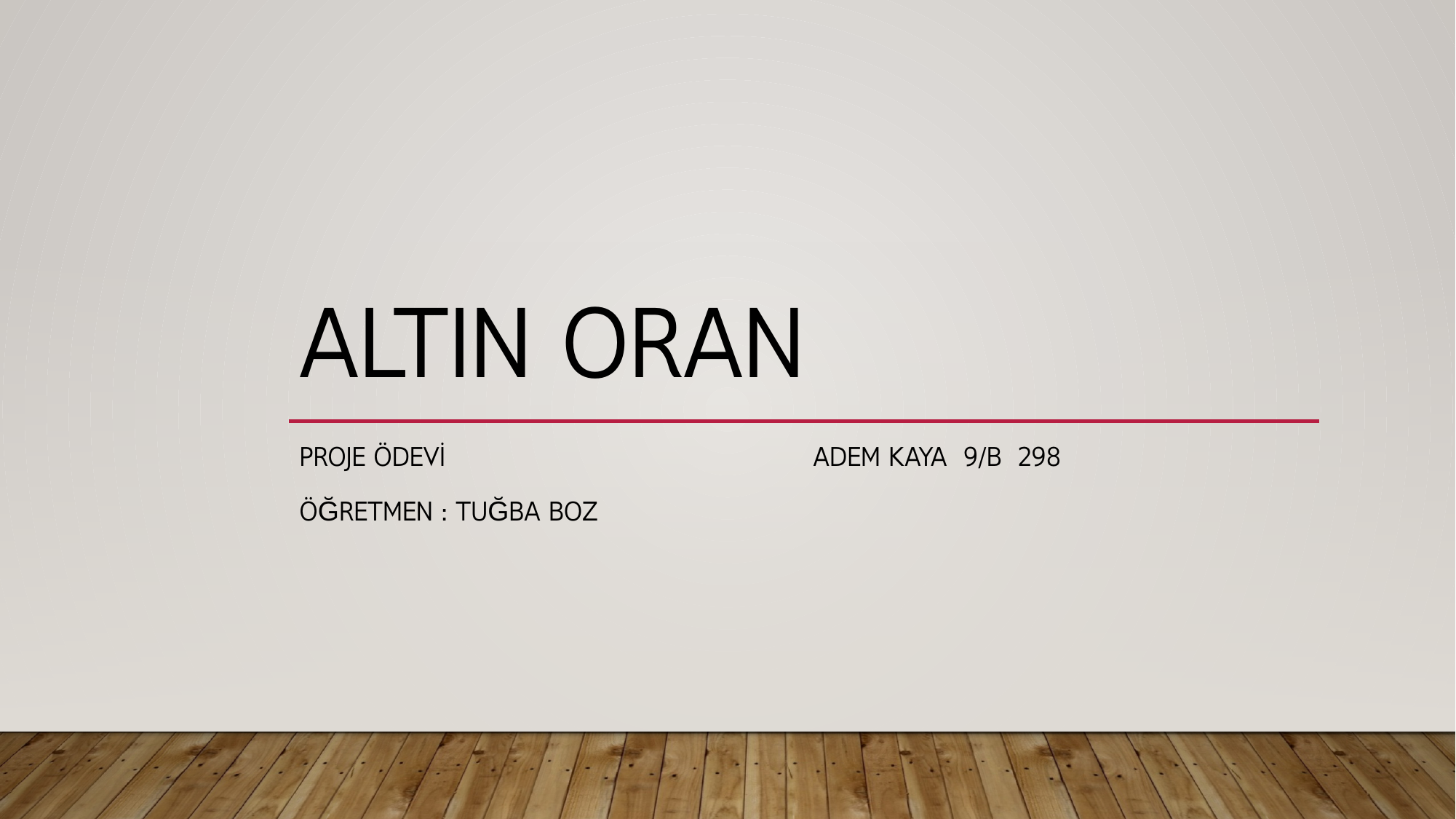

# ALTIN ORAN
PROJE ÖDEVİ                                             Adem kaya  9/B  298
ÖĞRETMEN : TUĞBA BOZ